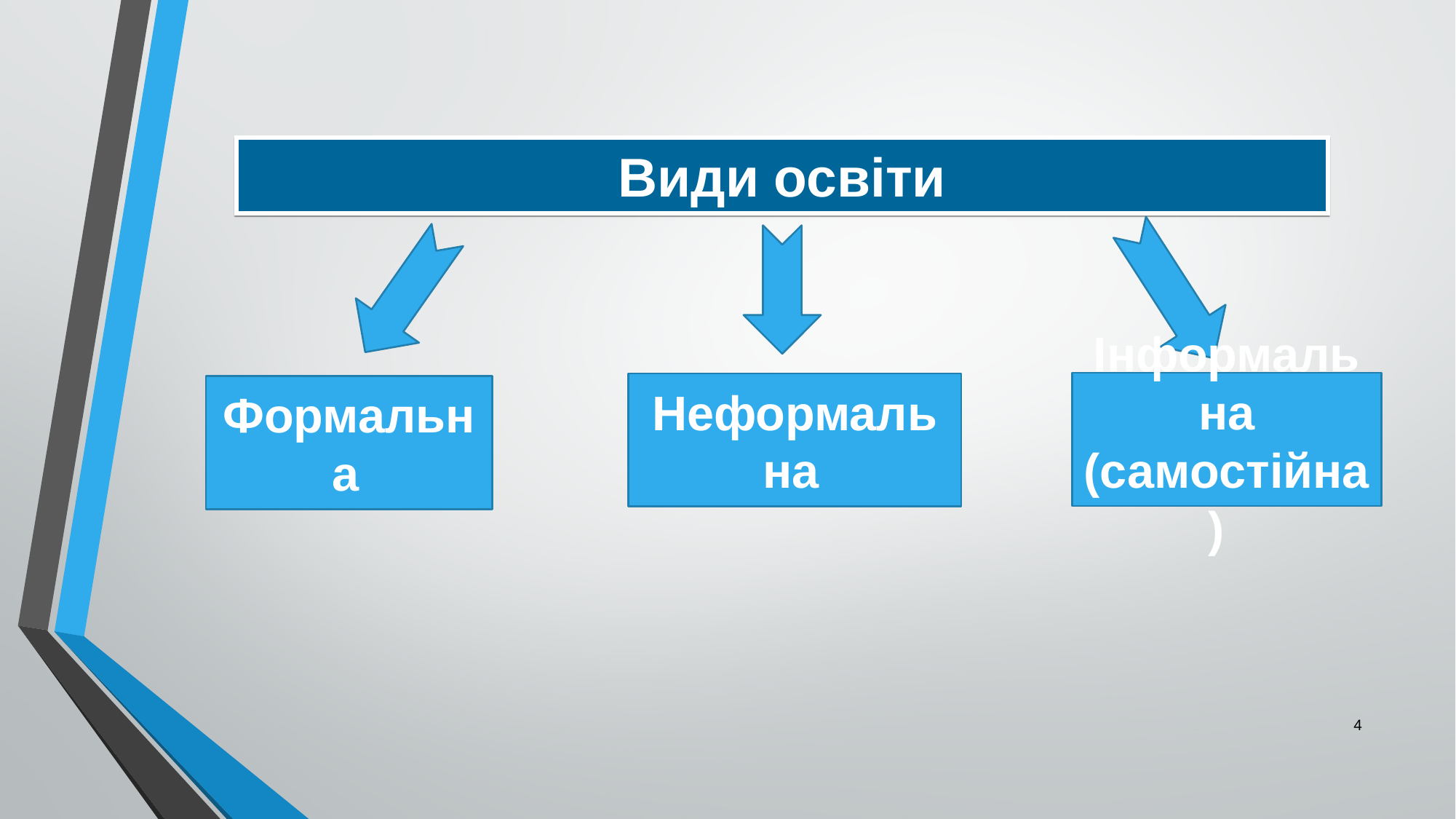

Види освіти

Інформальна
(самостійна)
Неформальна
Формальна
4